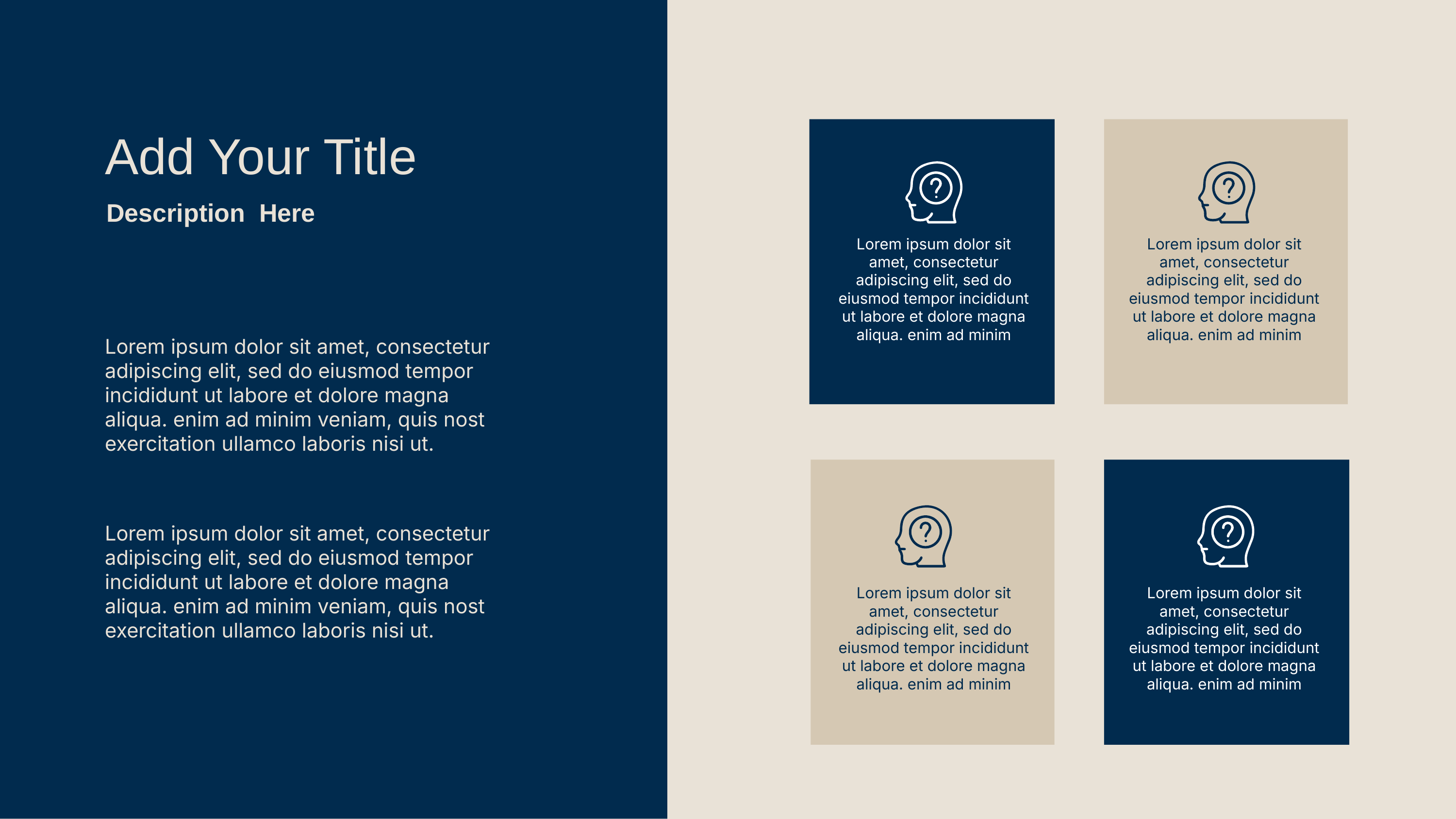

Add Your Title

Description  Here
Lorem ipsum dolor sit amet, consectetur adipiscing elit, sed do eiusmod tempor incididunt ut labore et dolore magna aliqua. enim ad minim
Lorem ipsum dolor sit amet, consectetur adipiscing elit, sed do eiusmod tempor incididunt ut labore et dolore magna aliqua. enim ad minim
Lorem ipsum dolor sit amet, consectetur adipiscing elit, sed do eiusmod tempor incididunt ut labore et dolore magna aliqua. enim ad minim veniam, quis nost exercitation ullamco laboris nisi ut.

Lorem ipsum dolor sit amet, consectetur adipiscing elit, sed do eiusmod tempor incididunt ut labore et dolore magna aliqua. enim ad minim veniam, quis nost exercitation ullamco laboris nisi ut.
Lorem ipsum dolor sit amet, consectetur adipiscing elit, sed do eiusmod tempor incididunt ut labore et dolore magna aliqua. enim ad minim
Lorem ipsum dolor sit amet, consectetur adipiscing elit, sed do eiusmod tempor incididunt ut labore et dolore magna aliqua. enim ad minim